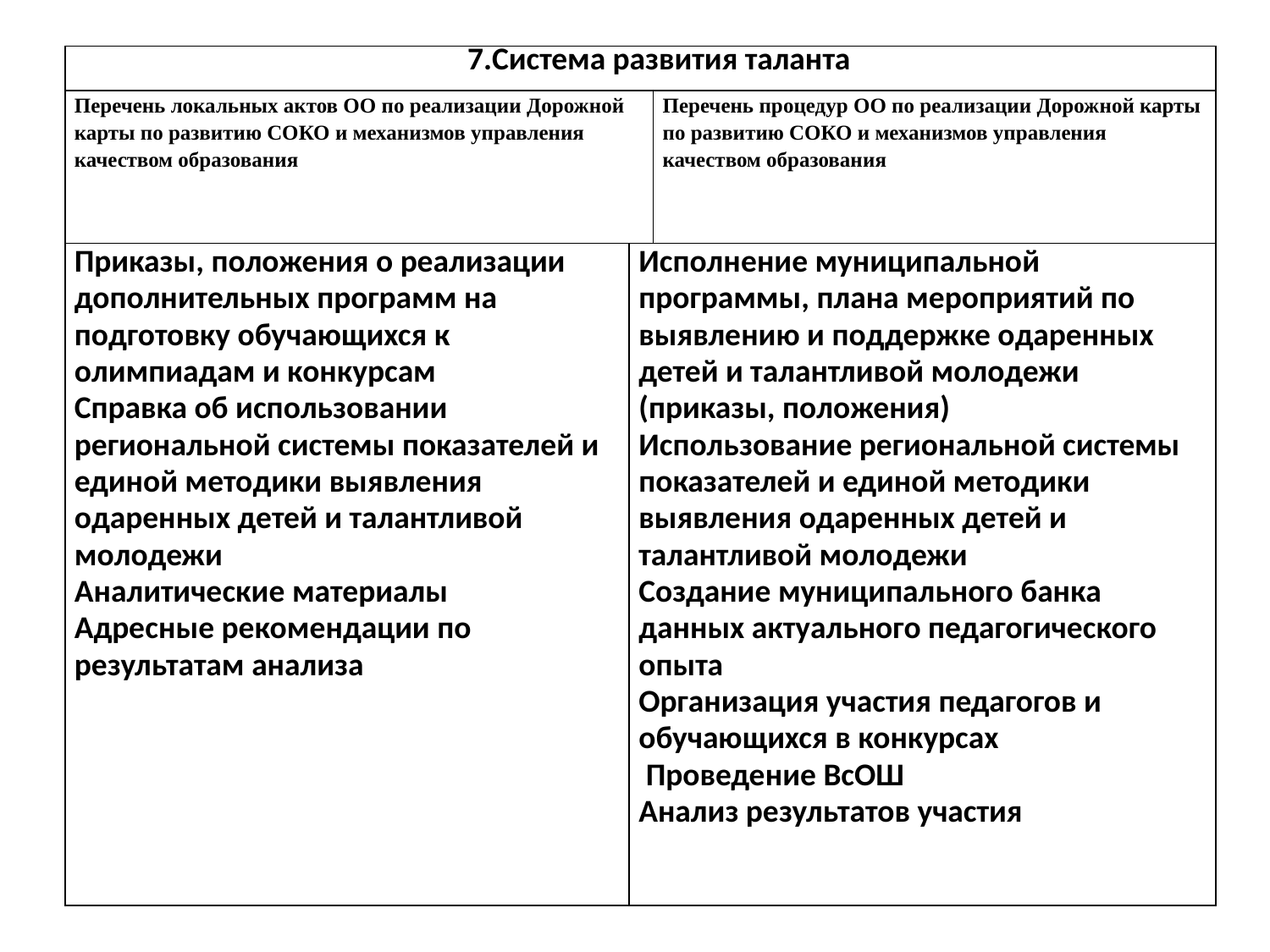

| 7.Система развития таланта |  |  |
| --- | --- | --- |
| Перечень локальных актов ОО по реализации Дорожной карты по развитию СОКО и механизмов управления качеством образования |  | Перечень процедур ОО по реализации Дорожной карты по развитию СОКО и механизмов управления качеством образования |
| Приказы, положения о реализации дополнительных программ на подготовку обучающихся к олимпиадам и конкурсам Справка об использовании региональной системы показателей и единой методики выявления одаренных детей и талантливой молодежи Аналитические материалы Адресные рекомендации по результатам анализа | Исполнение муниципальной программы, плана мероприятий по выявлению и поддержке одаренных детей и талантливой молодежи (приказы, положения) Использование региональной системы показателей и единой методики выявления одаренных детей и талантливой молодежи Создание муниципального банка данных актуального педагогического опыта Организация участия педагогов и обучающихся в конкурсах Проведение ВсОШ Анализ результатов участия |  |